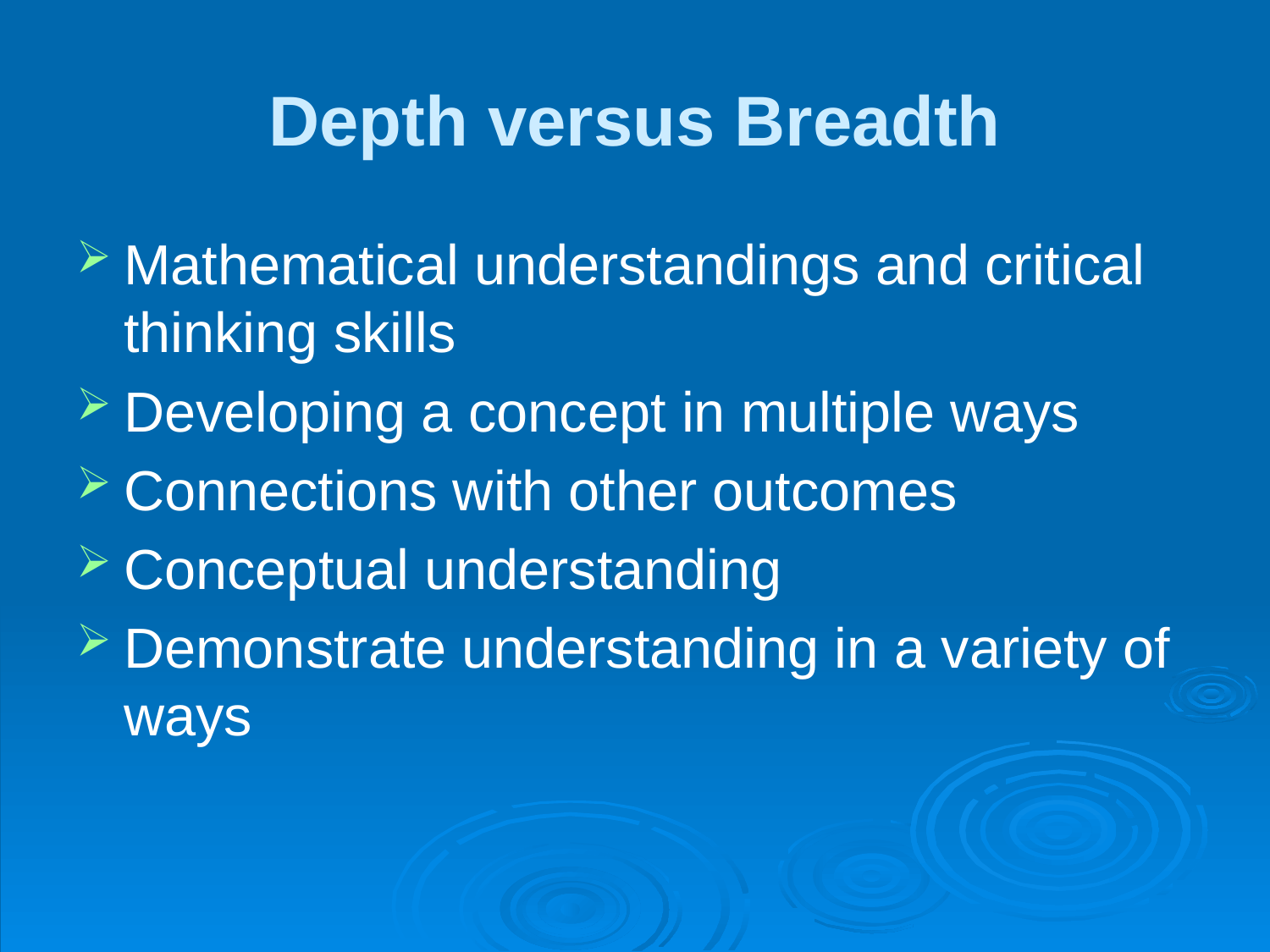

# Depth versus Breadth
Mathematical understandings and critical thinking skills
Developing a concept in multiple ways
Connections with other outcomes
Conceptual understanding
Demonstrate understanding in a variety of ways